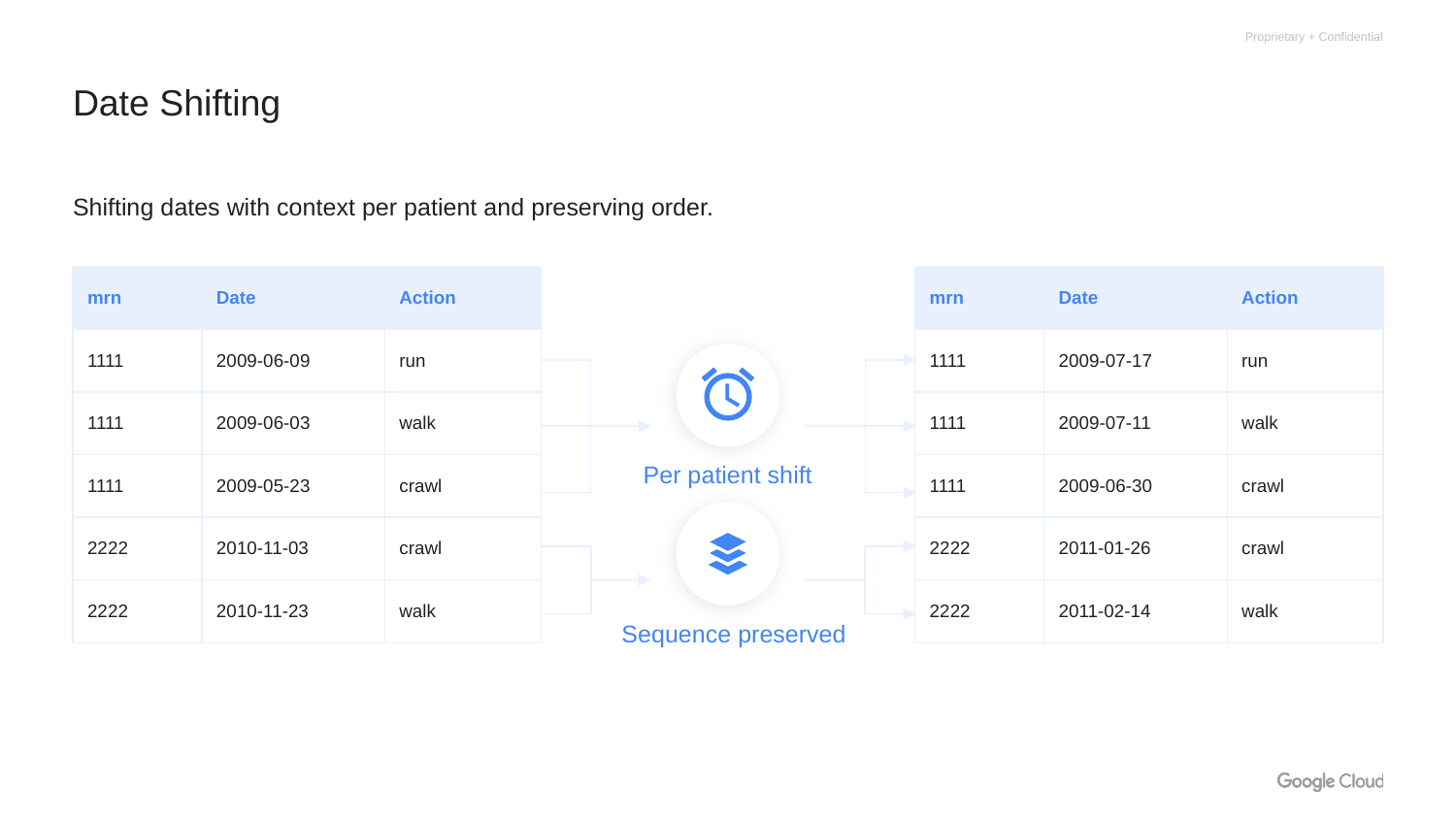

# Date Shifting
Shifting dates with context per patient and preserving order.
| mrn | Date | Action |
| --- | --- | --- |
| 1111 | 2009-06-09 | run |
| 1111 | 2009-06-03 | walk |
| 1111 | 2009-05-23 | crawl |
| 2222 | 2010-11-03 | crawl |
| 2222 | 2010-11-23 | walk |
| mrn | Date | Action |
| --- | --- | --- |
| 1111 | 2009-07-17 | run |
| 1111 | 2009-07-11 | walk |
| 1111 | 2009-06-30 | crawl |
| 2222 | 2011-01-26 | crawl |
| 2222 | 2011-02-14 | walk |

Per patient shift

Sequence preserved